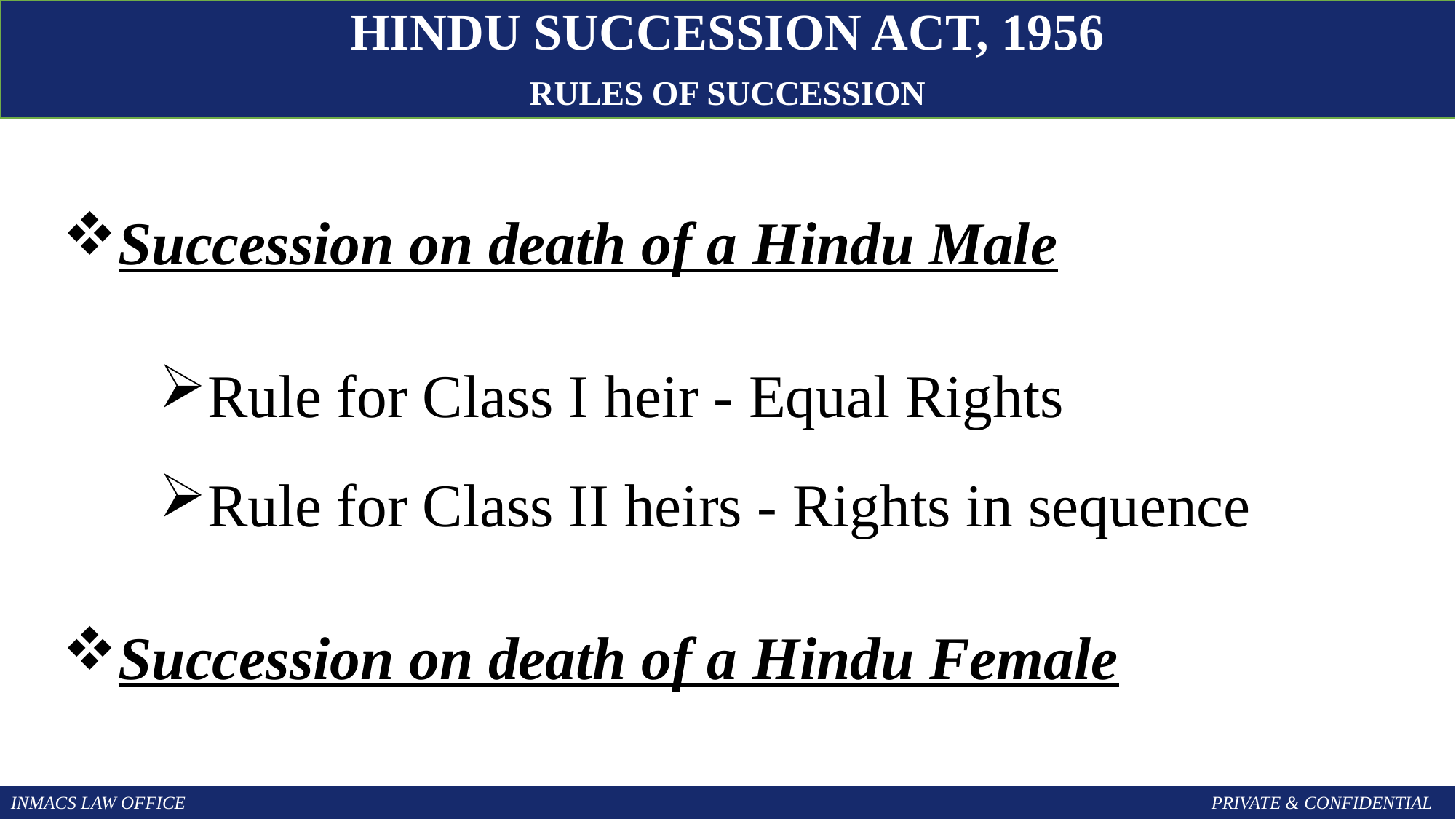

HINDU SUCCESSION ACT, 1956
RULES OF SUCCESSION
Succession on death of a Hindu Male

Rule for Class I heir - Equal Rights
Rule for Class II heirs - Rights in sequence

Succession on death of a Hindu Female
INMACS LAW OFFICE										PRIVATE & CONFIDENTIAL